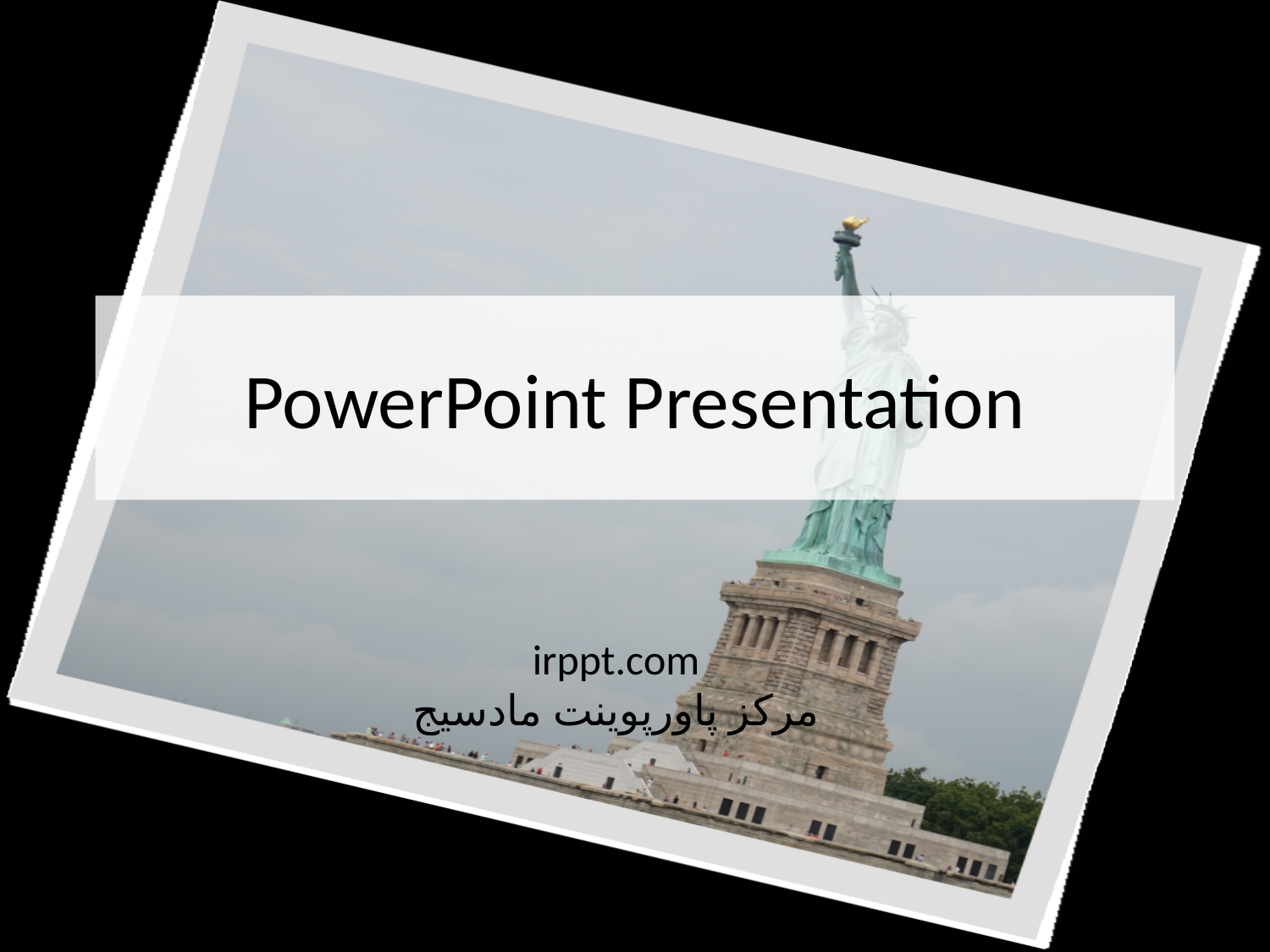

# PowerPoint Presentation

irppt.com
مرکز پاورپوینت مادسیج